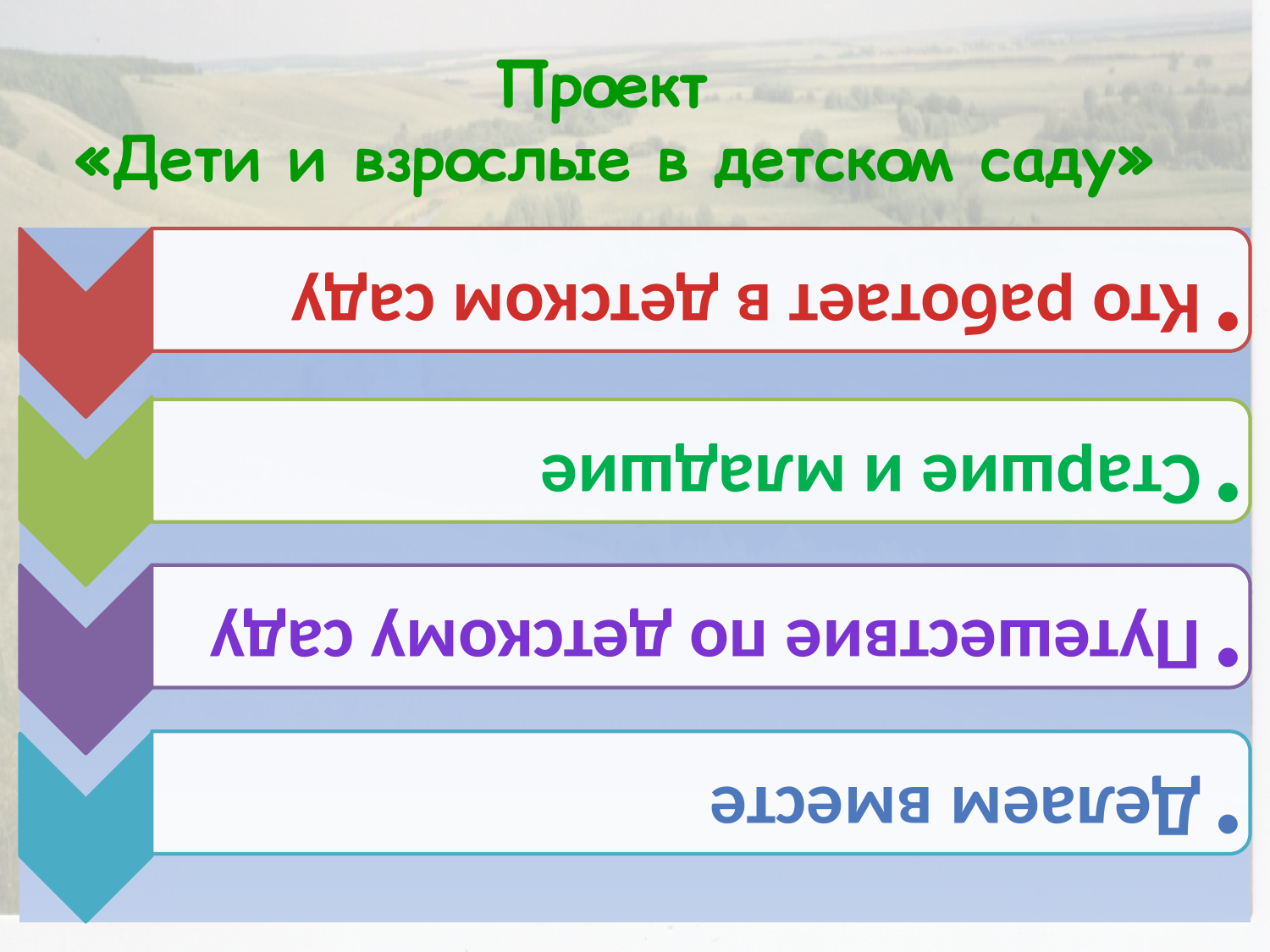

Проект
«Дети и взрослые в детском саду»

Кто работает в детском саду

Старшие и младшие

Путешествие по детскому саду

Делаем вместе